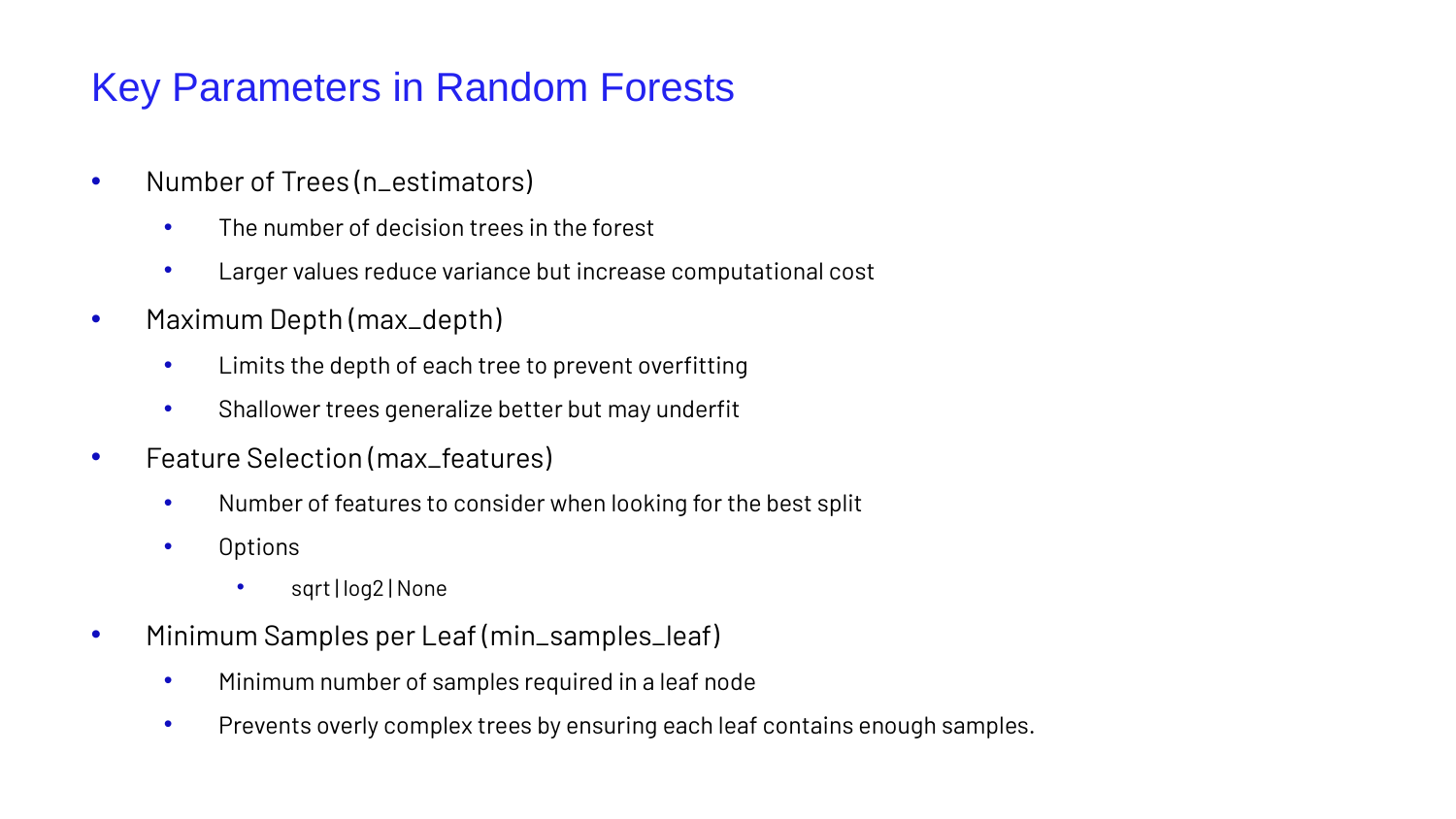

Key Parameters in Random Forests
Number of Trees (n_estimators)
The number of decision trees in the forest
Larger values reduce variance but increase computational cost
Maximum Depth (max_depth)
Limits the depth of each tree to prevent overfitting
Shallower trees generalize better but may underfit
Feature Selection (max_features)
Number of features to consider when looking for the best split
Options
sqrt | log2 | None
Minimum Samples per Leaf (min_samples_leaf)
Minimum number of samples required in a leaf node
Prevents overly complex trees by ensuring each leaf contains enough samples.